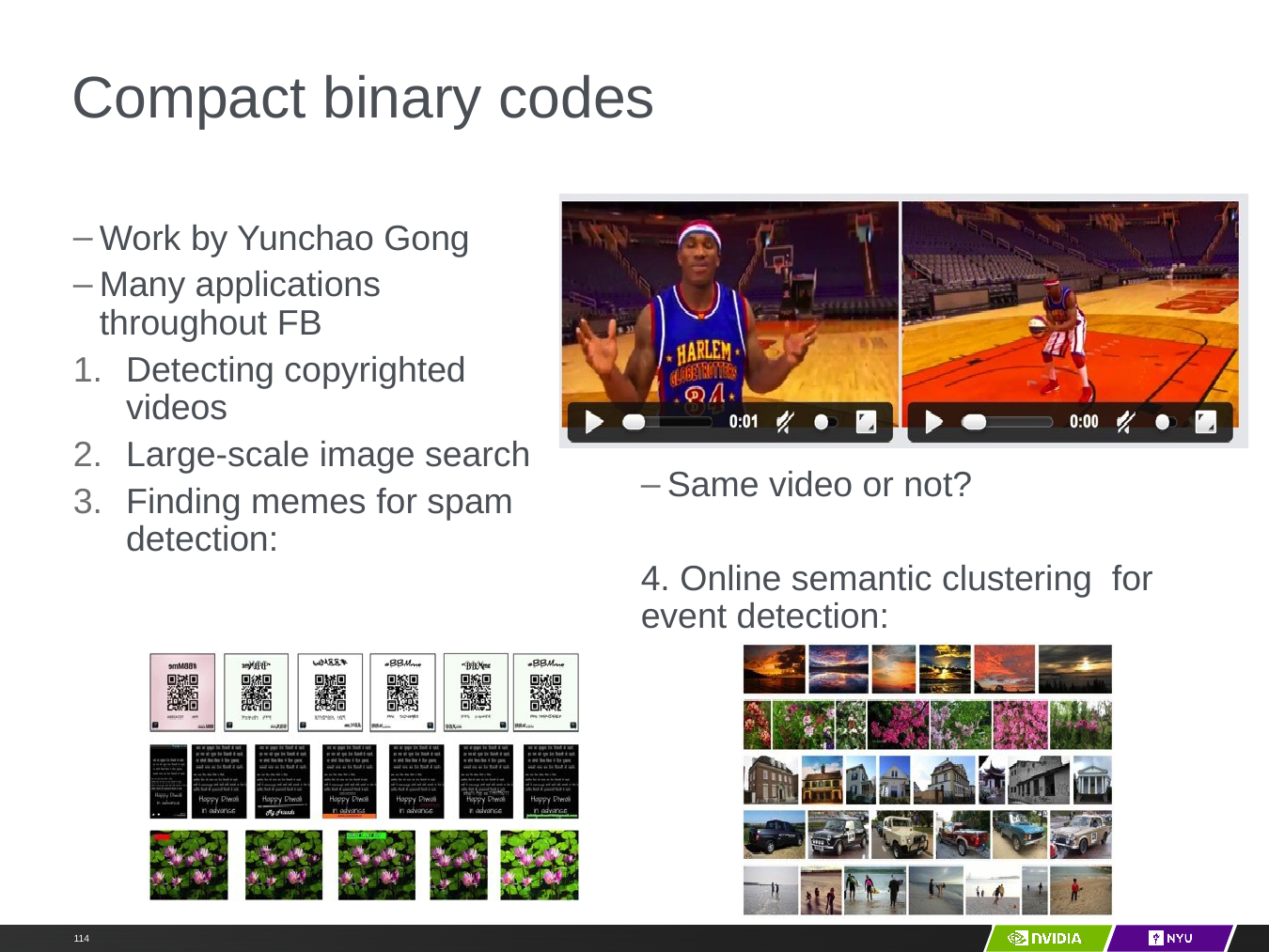

Y LeCun
# Compact binary codes

Work by Yunchao Gong
Many applications throughout FB
Detecting copyrighted videos
Large-scale image search
Finding memes for spam detection:

Same video or not?

4. Online semantic clustering  for event detection: